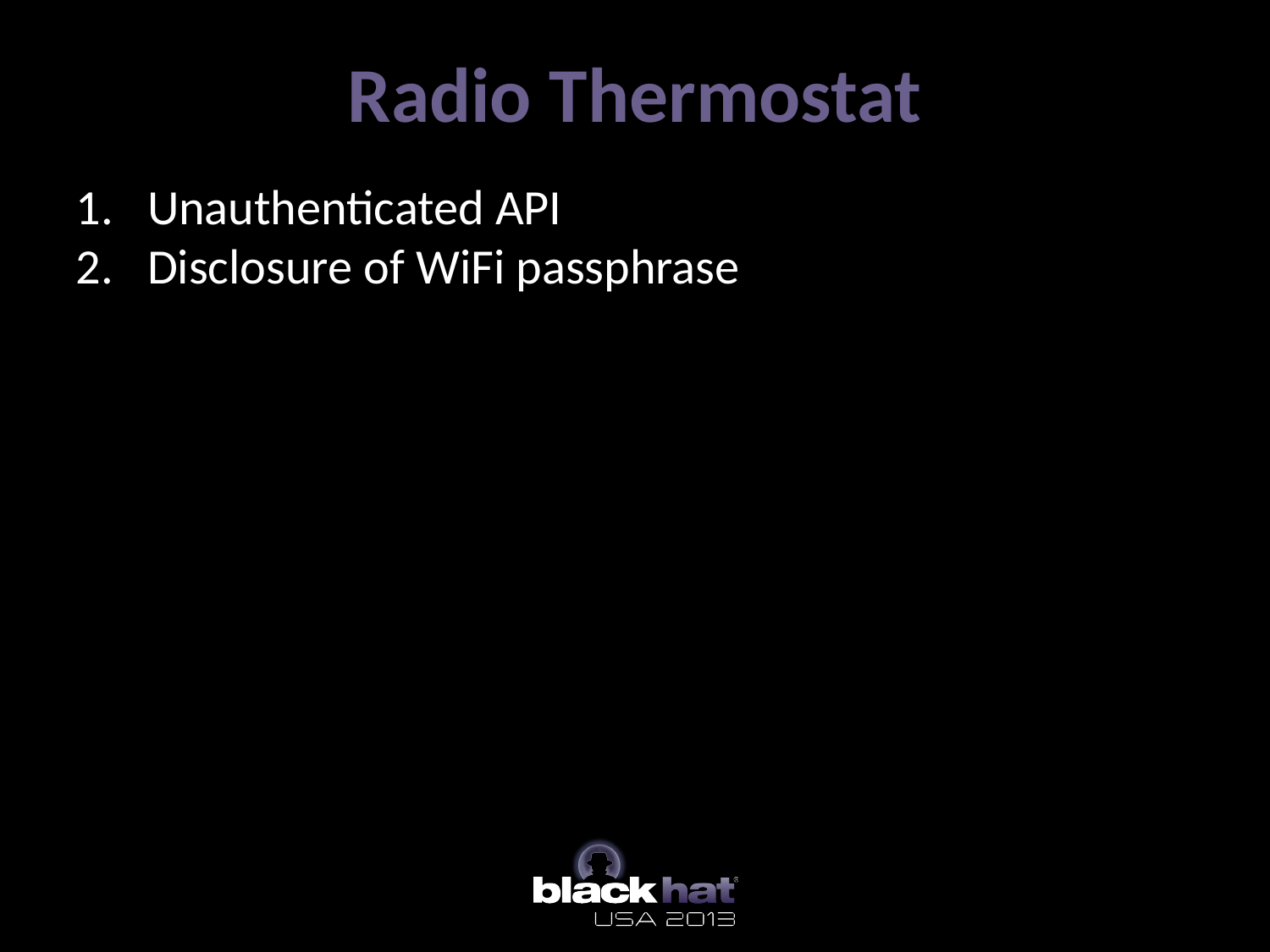

Radio Thermostat
Unauthenticated API
Disclosure of WiFi passphrase